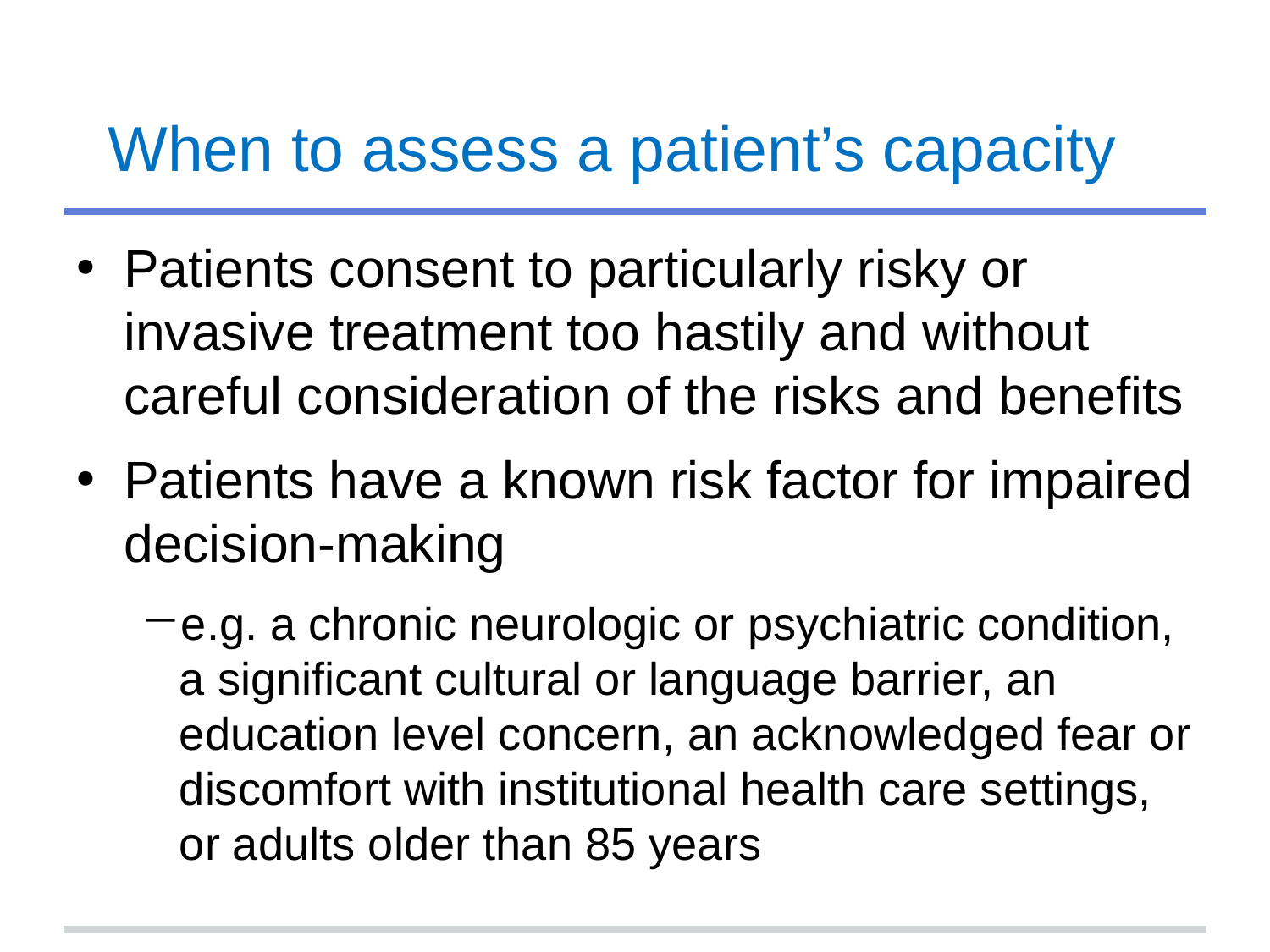

# When to assess a patient’s capacity
Patients consent to particularly risky or invasive treatment too hastily and without careful consideration of the risks and benefits
Patients have a known risk factor for impaired decision-making
e.g. a chronic neurologic or psychiatric condition, a significant cultural or language barrier, an education level concern, an acknowledged fear or discomfort with institutional health care settings, or adults older than 85 years